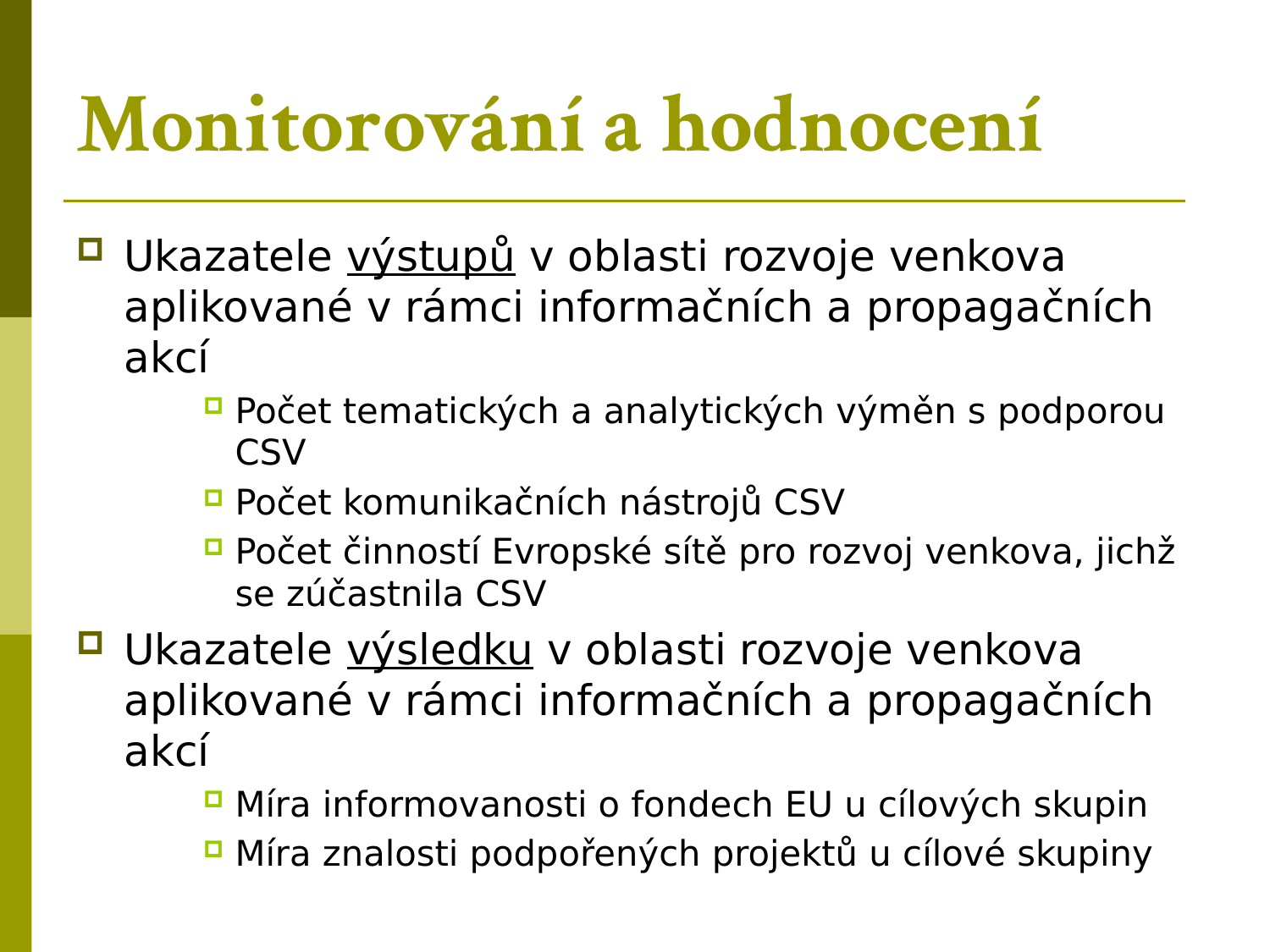

# Monitorování a hodnocení
Ukazatele výstupů v oblasti rozvoje venkova aplikované v rámci informačních a propagačních akcí
Počet tematických a analytických výměn s podporou CSV
Počet komunikačních nástrojů CSV
Počet činností Evropské sítě pro rozvoj venkova, jichž se zúčastnila CSV
Ukazatele výsledku v oblasti rozvoje venkova aplikované v rámci informačních a propagačních akcí
Míra informovanosti o fondech EU u cílových skupin
Míra znalosti podpořených projektů u cílové skupiny